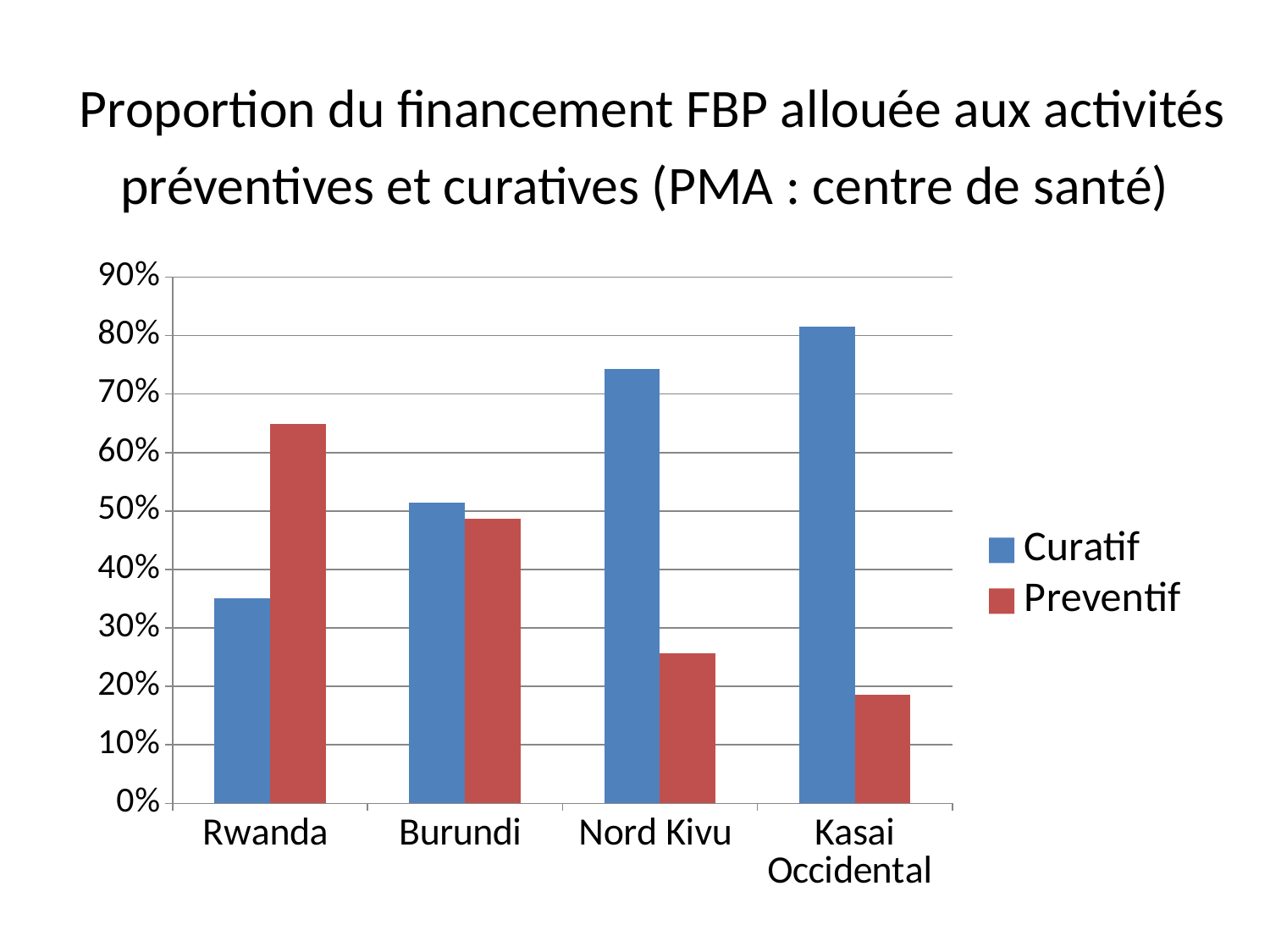

# Proportion du financement FBP allouée aux activités préventives et curatives (PMA : centre de santé)

### Chart

| Category | Curatif  | Preventif  |
|---|---|---|
| Rwanda  | 0.3509280359905994 | 0.6490719640094009 |
| Burundi  | 0.5139309412806986 | 0.486069058719301 |
| Nord Kivu  | 0.7434886506834832 | 0.25651134931651715 |
| Kasai Occidental  | 0.8147397480722646 | 0.1852602519277355 |